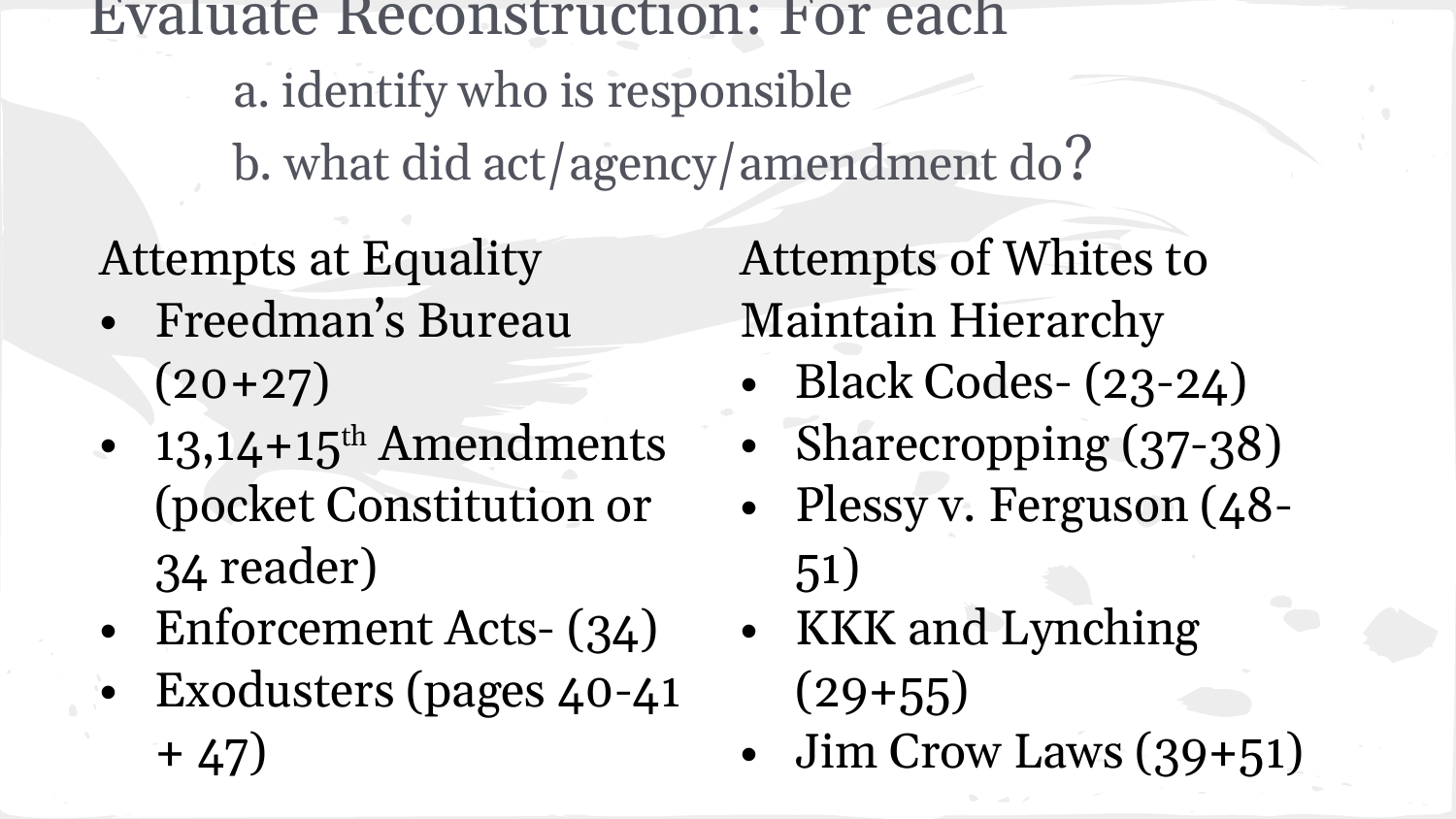

# Evaluate Reconstruction: For each a. identify who is responsible b. what did act/agency/amendment do?

| Attempts at Equality Freedman’s Bureau (20+27) 13,14+15th Amendments (pocket Constitution or 34 reader) Enforcement Acts- (34) Exodusters (pages 40-41 + 47) | Attempts of Whites to Maintain Hierarchy Black Codes- (23-24) Sharecropping (37-38) Plessy v. Ferguson (48-51) KKK and Lynching (29+55) Jim Crow Laws (39+51) |
| --- | --- |